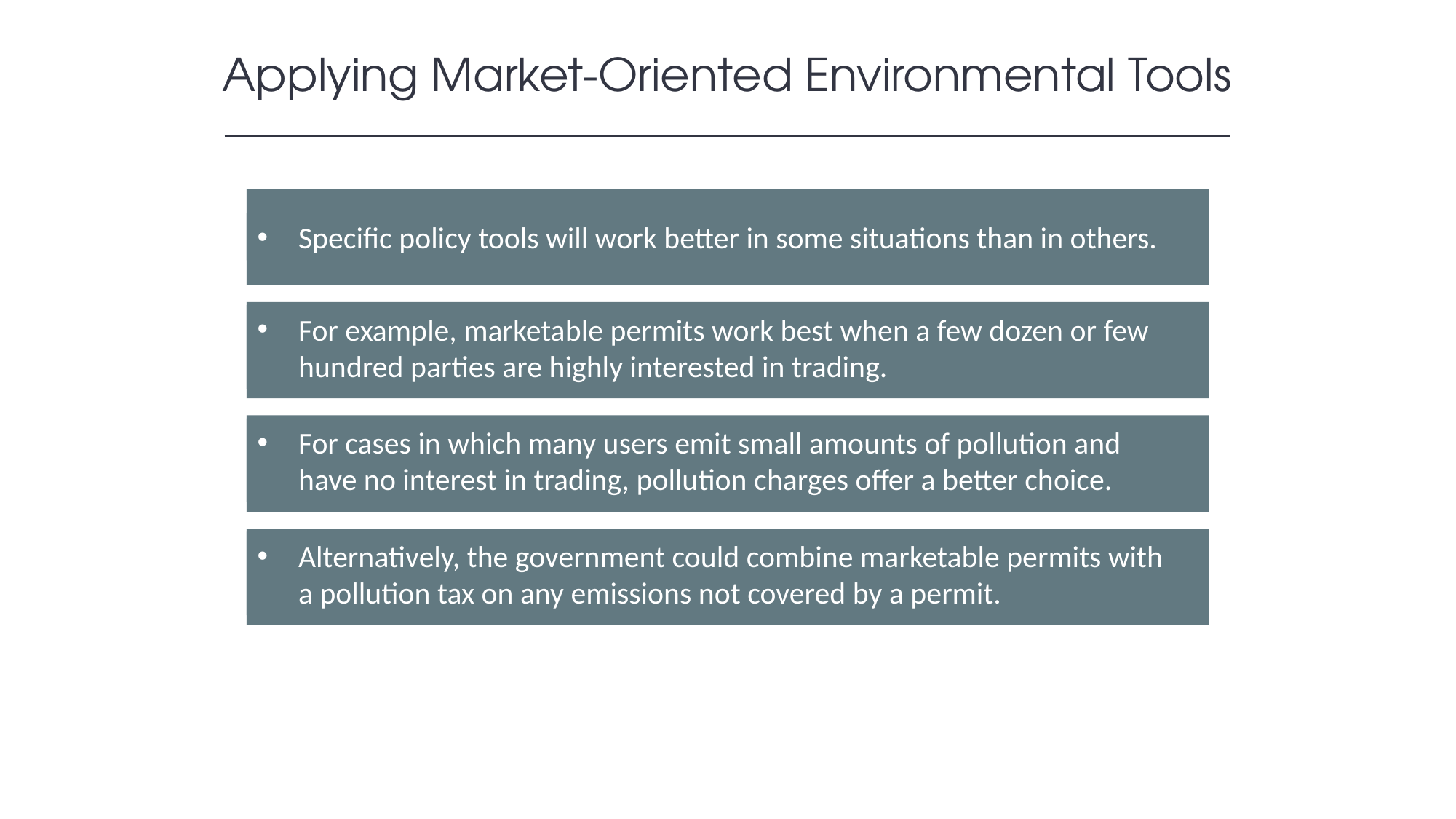

Applying Market-Oriented Environmental Tools

Specific policy tools will work better in some situations than in others.

For example, marketable permits work best when a few dozen or few hundred parties are highly interested in trading.

For cases in which many users emit small amounts of pollution and have no interest in trading, pollution charges offer a better choice.

Alternatively, the government could combine marketable permits with a pollution tax on any emissions not covered by a permit.